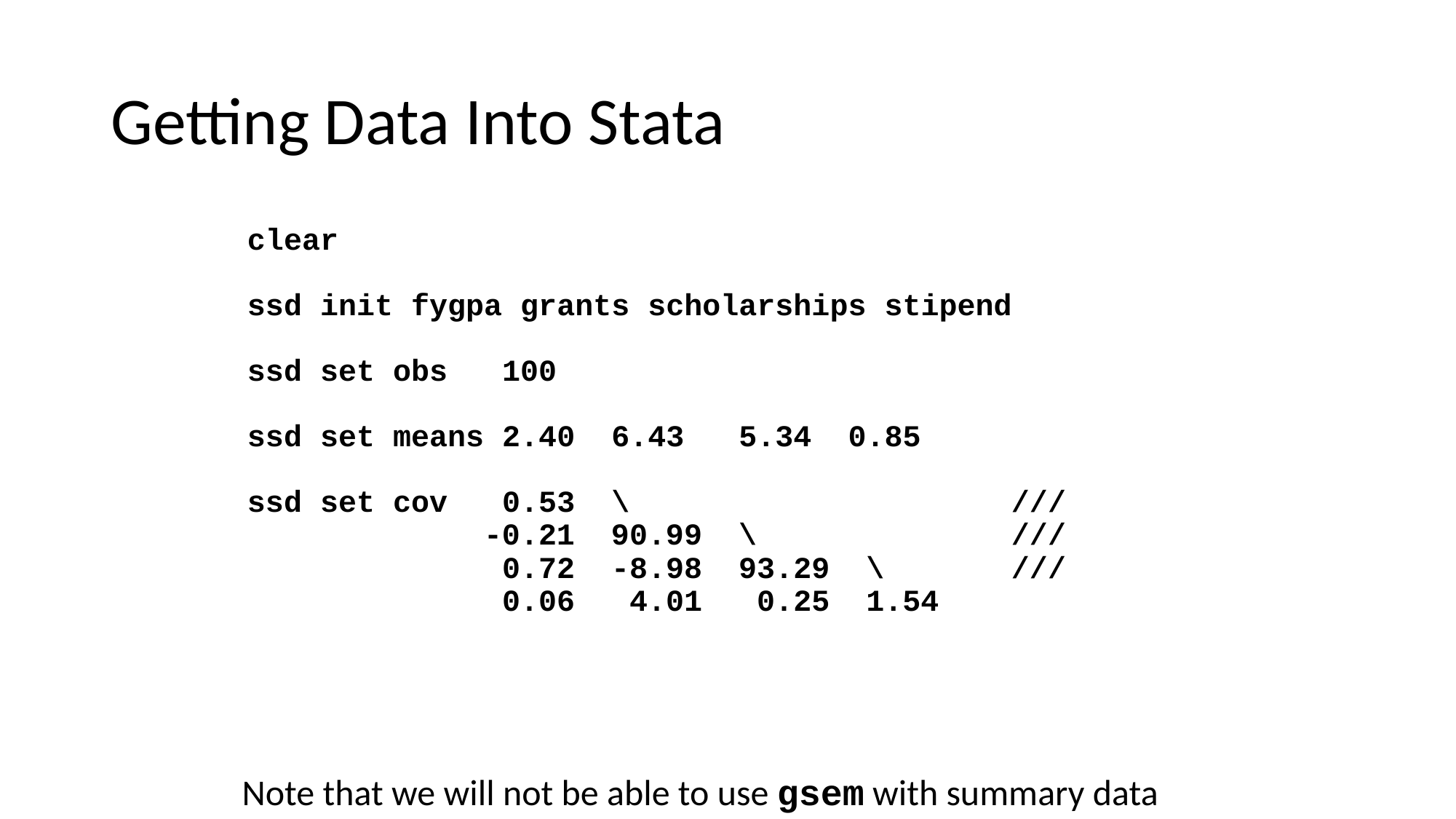

# Getting Data Into Stata
clear

ssd init fygpa grants scholarships stipend

ssd set obs   100

ssd set means 2.40  6.43   5.34  0.85

ssd set cov   0.53  \ 				///
	       -0.21  90.99  \			///
		  0.72  -8.98  93.29  \		///
		  0.06   4.01   0.25  1.54
Note that we will not be able to use gsem with summary data